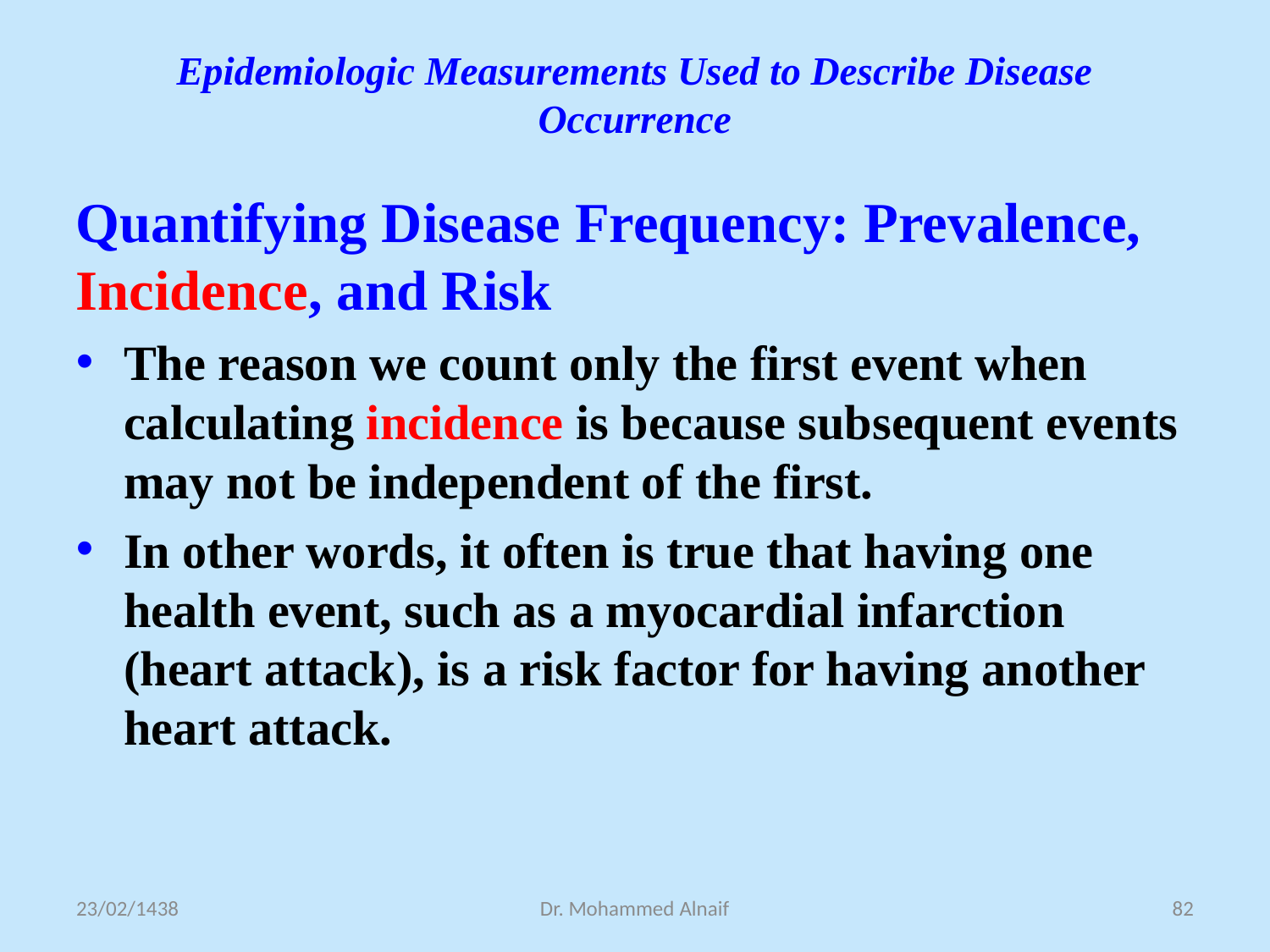

# Epidemiologic Measurements Used to Describe Disease Occurrence
Quantifying Disease Frequency: Prevalence, Incidence, and Risk
The reason we count only the first event when calculating incidence is because subsequent events may not be independent of the first.
In other words, it often is true that having one health event, such as a myocardial infarction (heart attack), is a risk factor for having another heart attack.
23/02/1438
Dr. Mohammed Alnaif
82